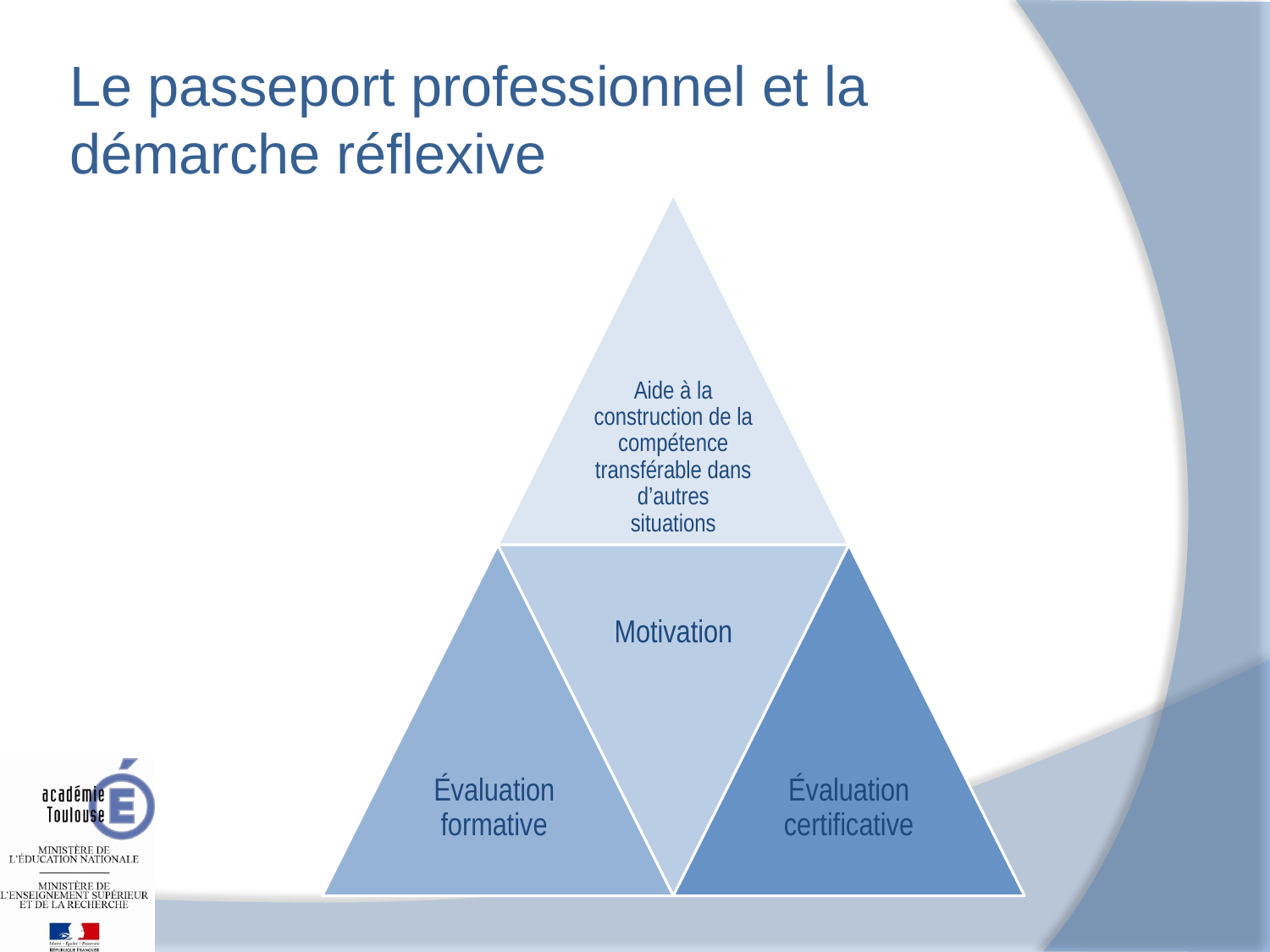

# Le passeport professionnel et la démarche réflexive
Aide à la construction de la compétence transférable dans d’autres situations
Évaluation  formative
Motivation
Évaluation certificative